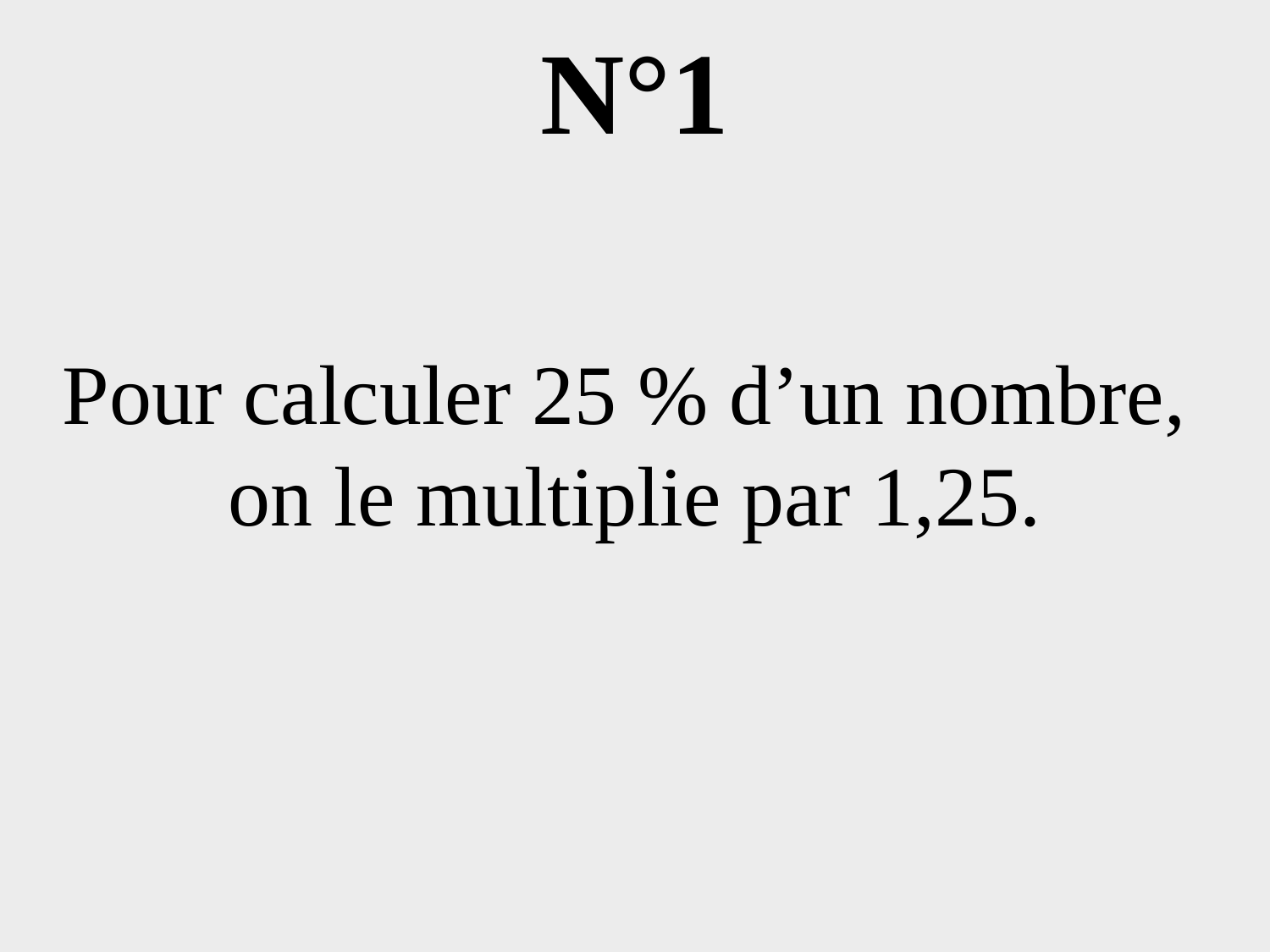

# N°1
Pour calculer 25 % d’un nombre,
on le multiplie par 1,25.